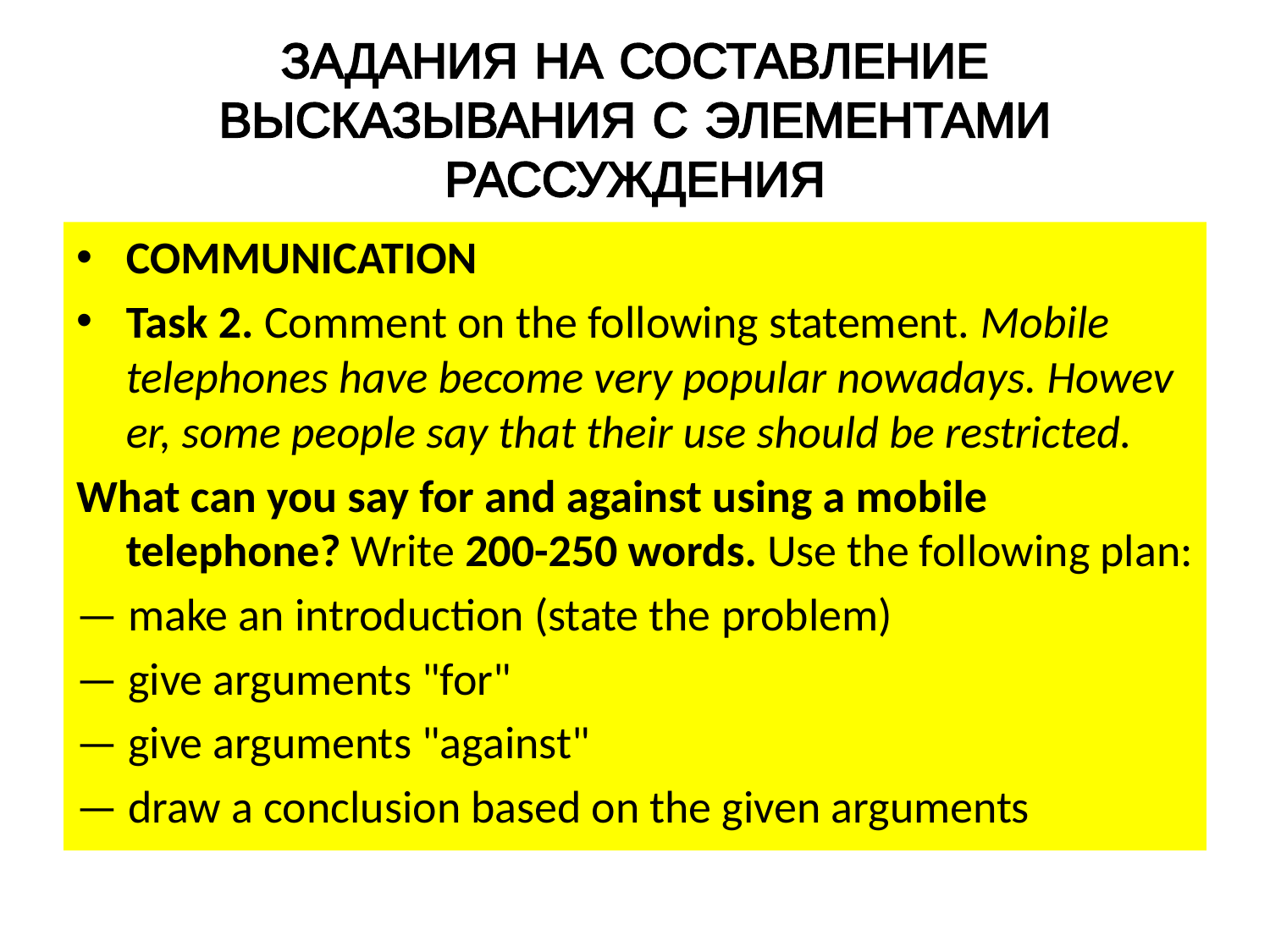

# ЗАДАНИЯ НА СОСТАВЛЕНИЕ ВЫСКАЗЫВАНИЯ С ЭЛЕМЕНТАМИ РАССУЖДЕНИЯ
COMMUNICATION
Task 2. Comment on the following statement. Mobile telephones have become very popular nowadays. Howev­er, some people say that their use should be restricted.
What can you say for and against using a mobile telephone? Write 200-250 words. Use the following plan:
— make an introduction (state the problem)
— give arguments "for"
— give arguments "against"
— draw a conclusion based on the given arguments